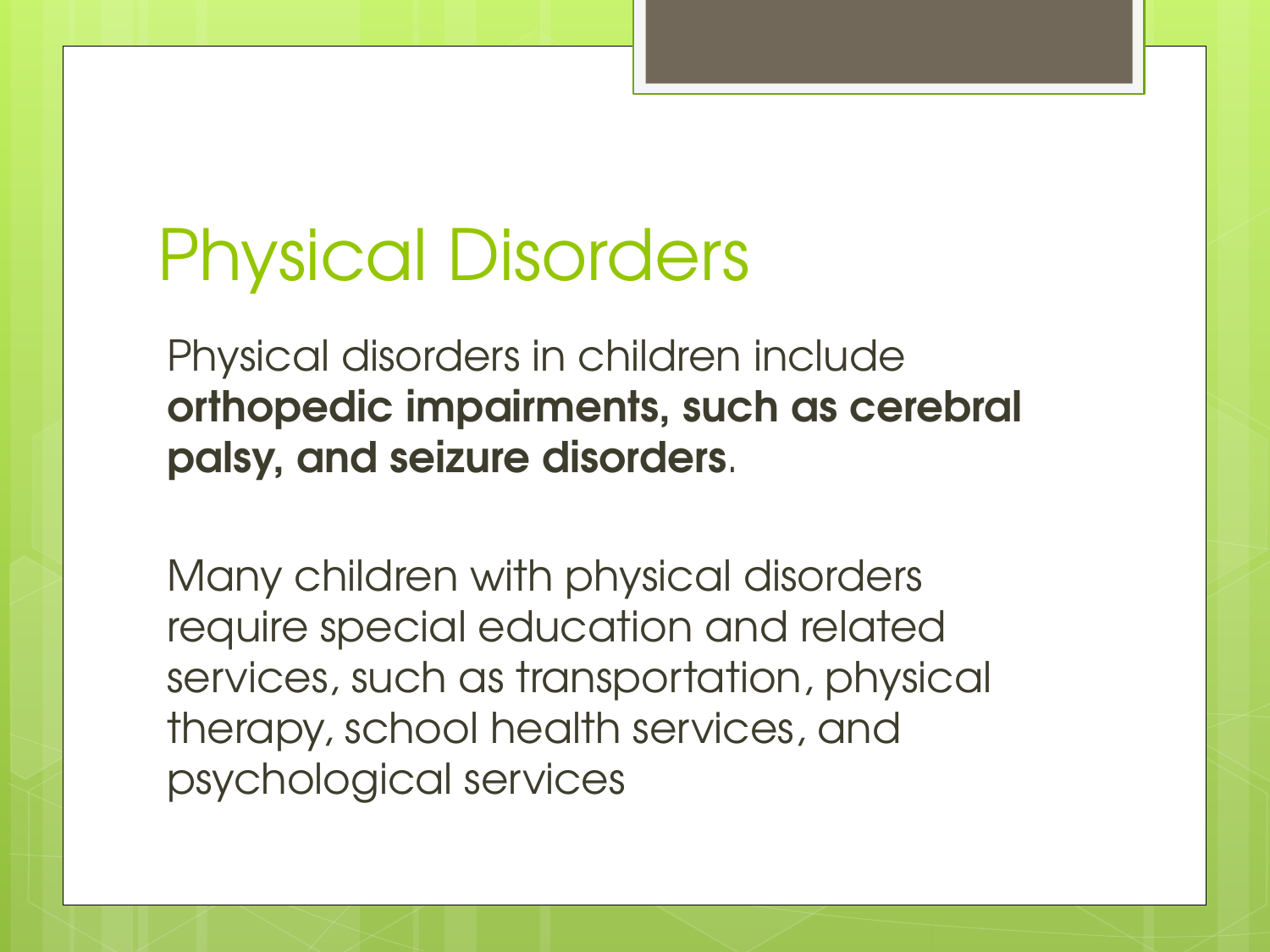

# Physical Disorders
Physical disorders in children include orthopedic impairments, such as cerebral palsy, and seizure disorders.

Many children with physical disorders require special education and related services, such as transportation, physical therapy, school health services, and psychological services